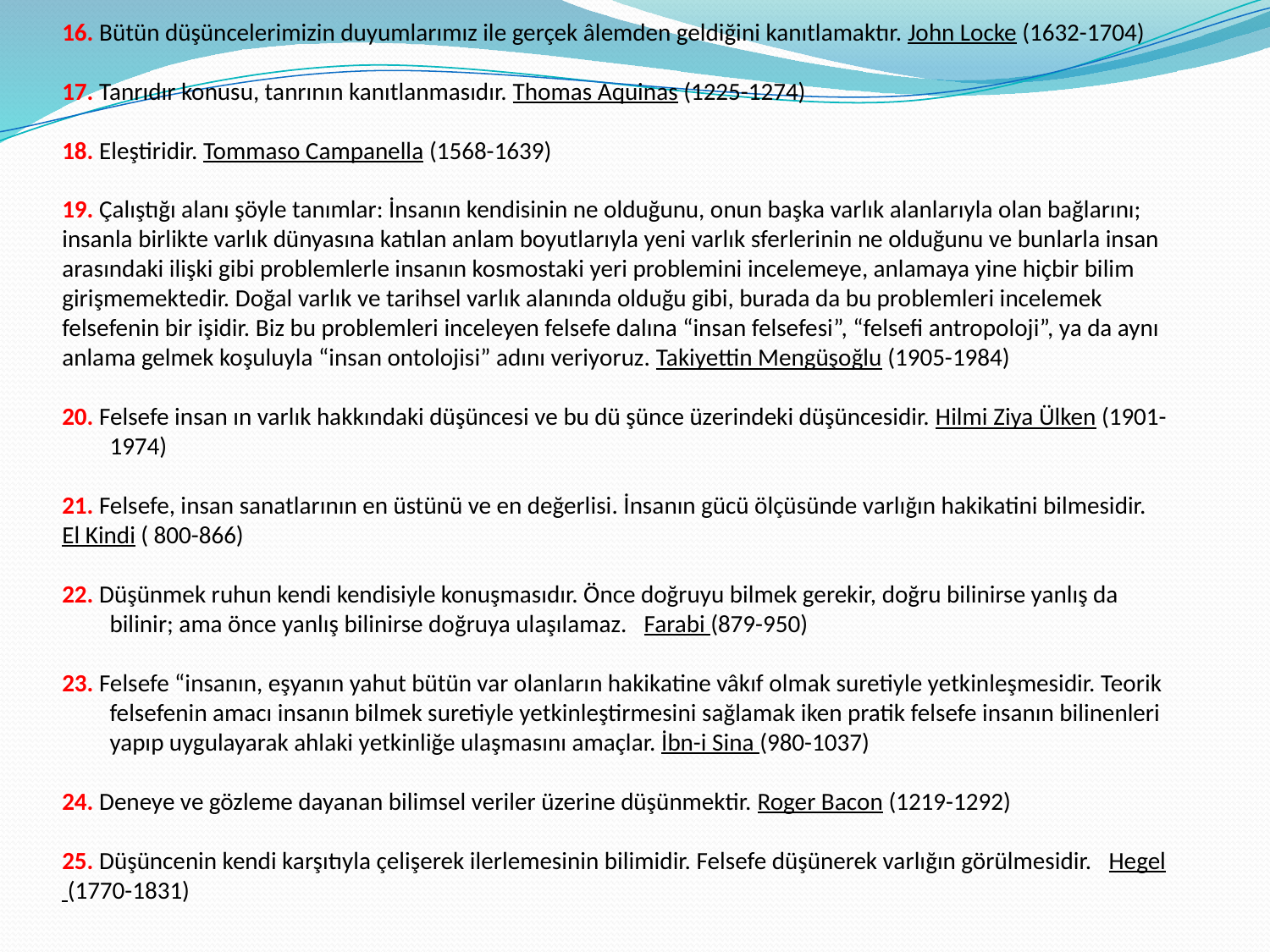

16. Bütün düşüncelerimizin duyumlarımız ile gerçek âlemden geldiğini kanıtlamaktır. John Locke (1632-1704)

17. Tanrıdır konusu, tanrının kanıtlanmasıdır. Thomas Aquinas (1225-1274)

18. Eleştiridir. Tommaso Campanella (1568-1639)

19. Çalıştığı alanı şöyle tanımlar: İnsanın kendisinin ne olduğunu, onun başka varlık alanlarıyla olan bağlarını; insanla birlikte varlık dünyasına katılan anlam boyutlarıyla yeni varlık sferlerinin ne olduğunu ve bunlarla insan arasındaki ilişki gibi problemlerle insanın kosmostaki yeri problemini incelemeye, anlamaya yine hiçbir bilim girişmemektedir. Doğal varlık ve tarihsel varlık alanında olduğu gibi, burada da bu problemleri incelemek felsefenin bir işidir. Biz bu problemleri inceleyen felsefe dalına “insan felsefesi”, “felsefi antropoloji”, ya da aynı anlama gelmek koşuluyla “insan ontolojisi” adını veriyoruz. Takiyettin Mengüşoğlu (1905-1984)

20. Felsefe insan ın varlık hakkındaki düşüncesi ve bu dü şünce üzerindeki düşüncesidir. Hilmi Ziya Ülken (1901-1974)

21. Felsefe, insan sanatlarının en üstünü ve en değerlisi. İnsanın gücü ölçüsünde varlığın hakikatini bilmesidir. El Kindi ( 800-866)

22. Düşünmek ruhun kendi kendisiyle konuşmasıdır. Önce doğruyu bilmek gerekir, doğru bilinirse yanlış da bilinir; ama önce yanlış bilinirse doğruya ulaşılamaz.   Farabi (879-950)

23. Felsefe “insanın, eşyanın yahut bütün var olanların hakikatine vâkıf olmak suretiyle yetkinleşmesidir. Teorik felsefenin amacı insanın bilmek suretiyle yetkinleştirmesini sağlamak iken pratik felsefe insanın bilinenleri yapıp uygulayarak ahlaki yetkinliğe ulaşmasını amaçlar. İbn-i Sina (980-1037)

24. Deneye ve gözleme dayanan bilimsel veriler üzerine düşünmektir. Roger Bacon (1219-1292)

25. Düşüncenin kendi karşıtıyla çelişerek ilerlemesinin bilimidir. Felsefe düşünerek varlığın görülmesidir.   Hegel  (1770-1831)